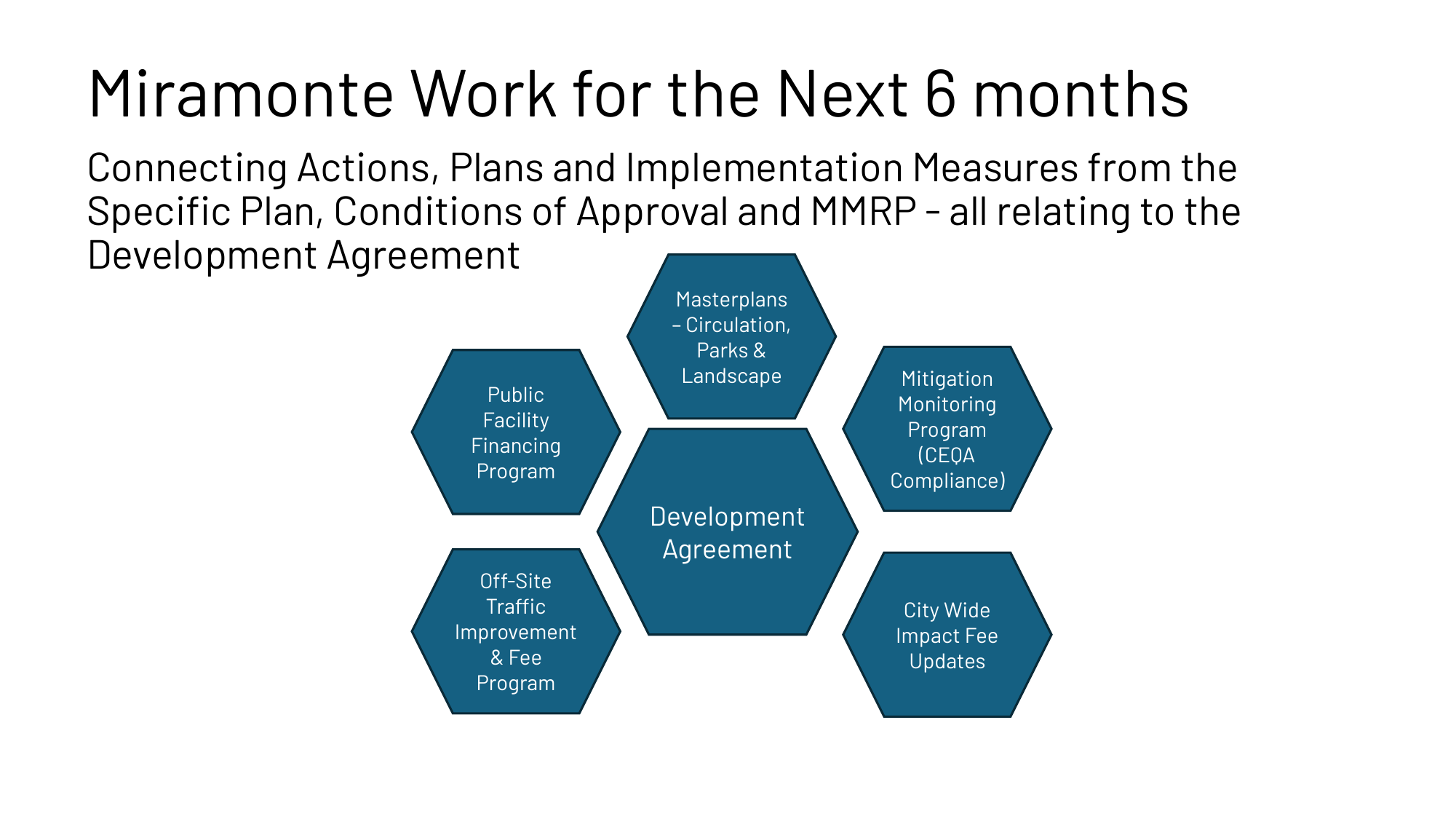

# Miramonte Work for the Next 6 months
Connecting Actions, Plans and Implementation Measures from the Specific Plan, Conditions of Approval and MMRP - all relating to the Development Agreement

Masterplans – Circulation, Parks & Landscape
Mitigation Monitoring Program (CEQA Compliance)
Public Facility Financing Program
Development Agreement
Off-Site Traffic Improvement & Fee Program
City Wide Impact Fee Updates